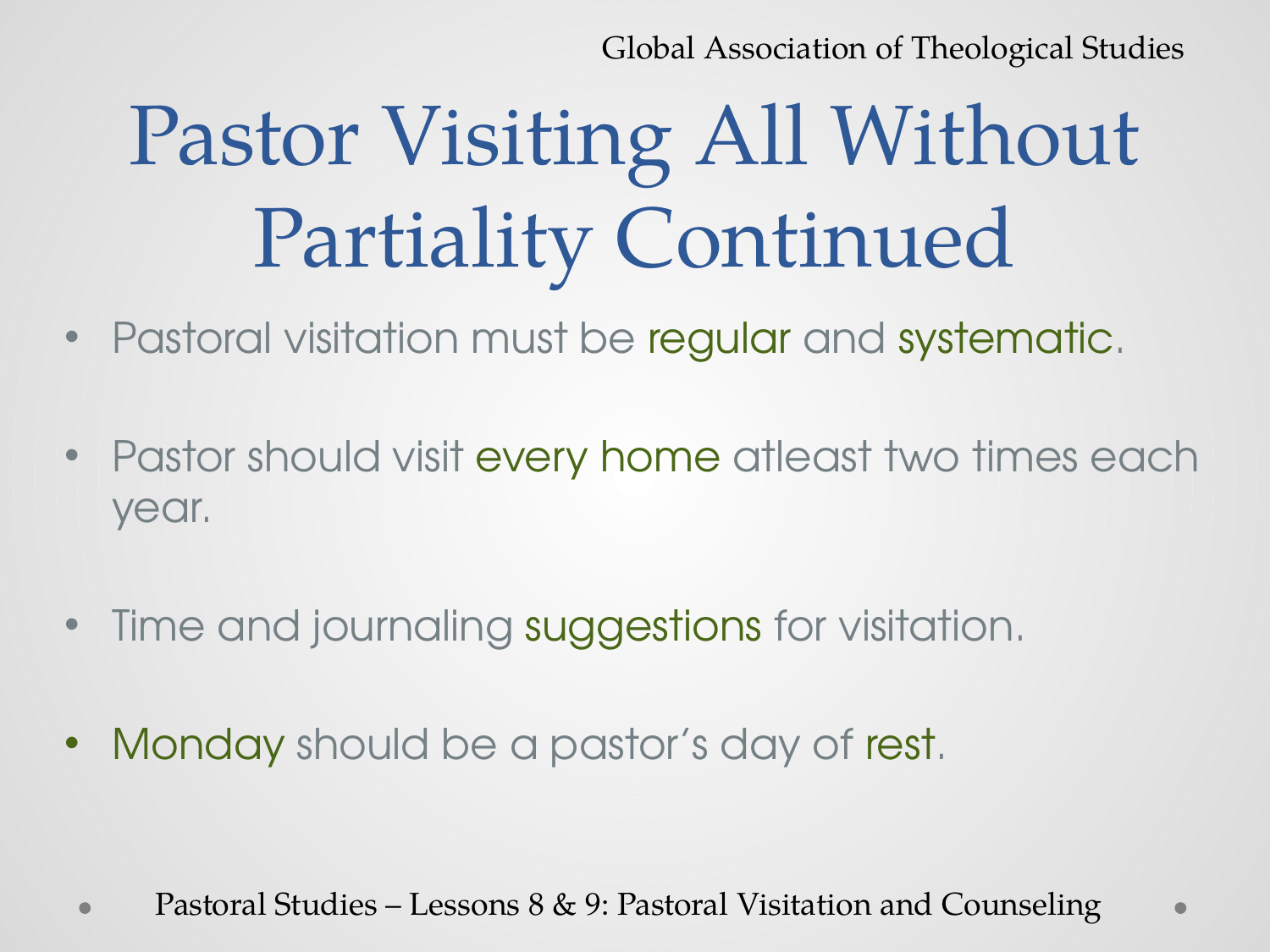

Global Association of Theological Studies
# Pastor Visiting All Without Partiality Continued
Pastoral visitation must be regular and systematic.

Pastor should visit every home atleast two times each year.

Time and journaling suggestions for visitation.

Monday should be a pastor’s day of rest.
Pastoral Studies – Lessons 8 & 9: Pastoral Visitation and Counseling